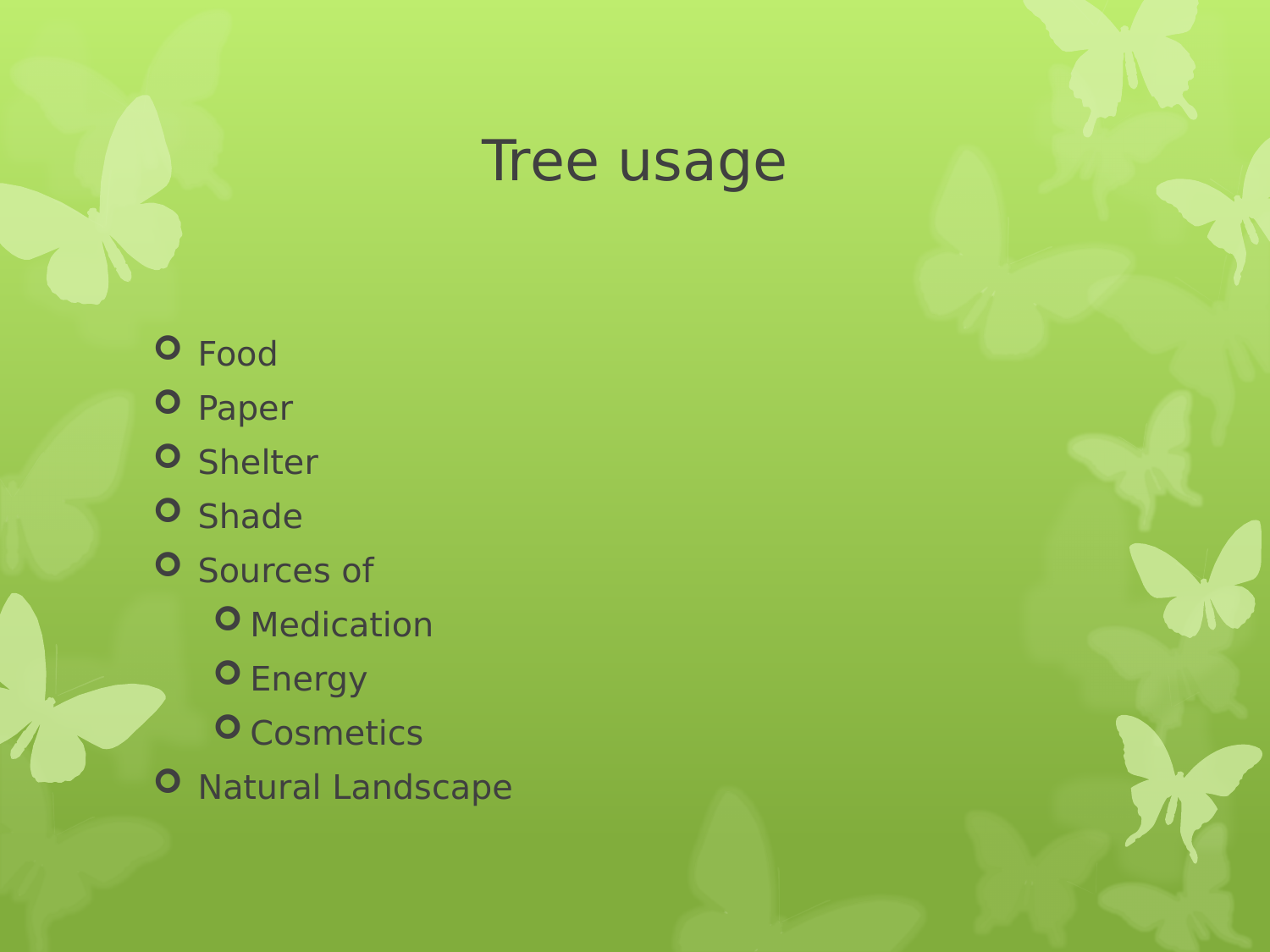

# Tree usage

Food
Paper
Shelter
Shade
Sources of
Medication
Energy
Cosmetics
Natural Landscape